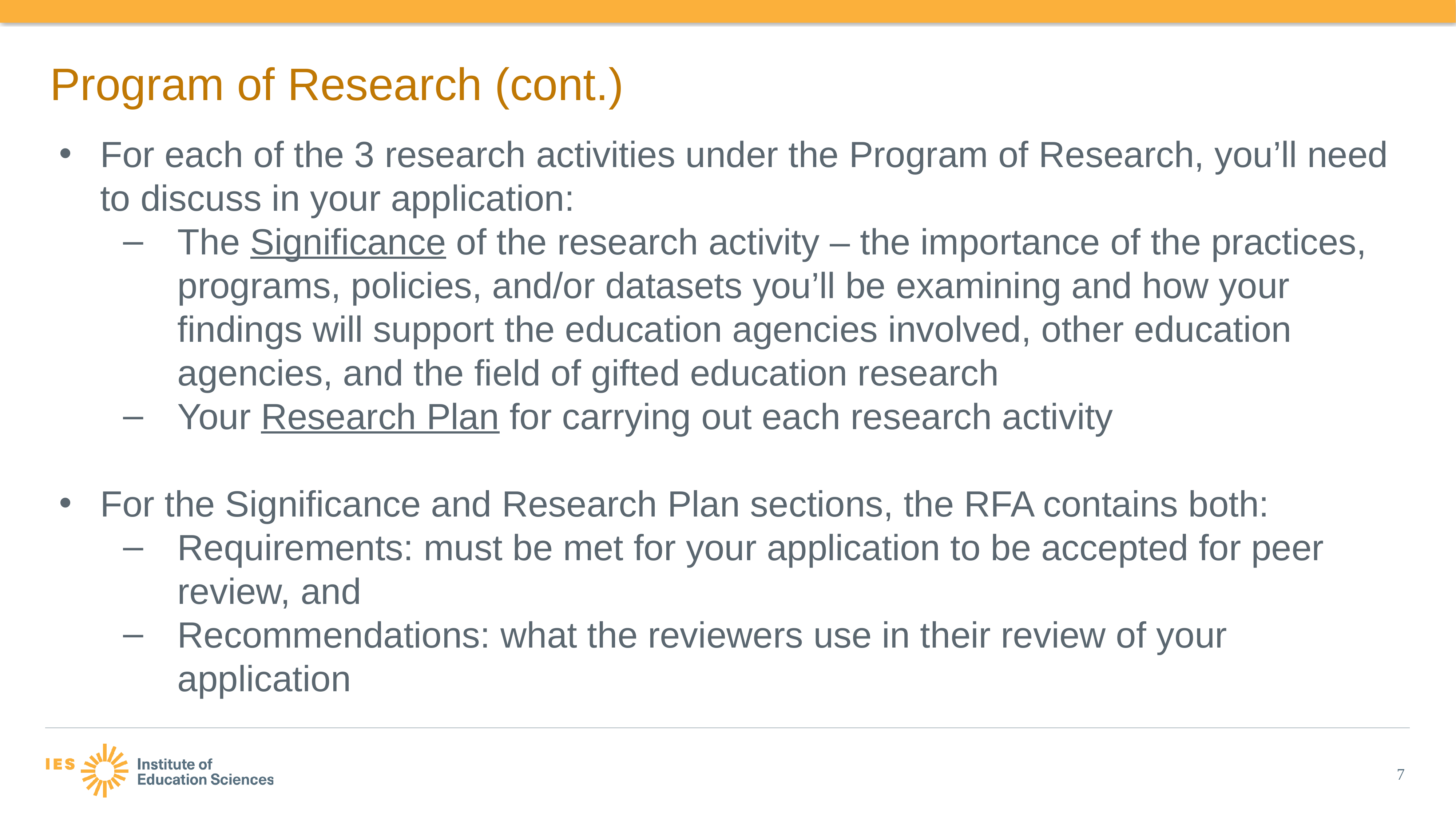

# Program of Research (cont.)
For each of the 3 research activities under the Program of Research, you’ll need to discuss in your application:
The Significance of the research activity – the importance of the practices, programs, policies, and/or datasets you’ll be examining and how your findings will support the education agencies involved, other education agencies, and the field of gifted education research
Your Research Plan for carrying out each research activity

For the Significance and Research Plan sections, the RFA contains both:
Requirements: must be met for your application to be accepted for peer review, and
Recommendations: what the reviewers use in their review of your application
7